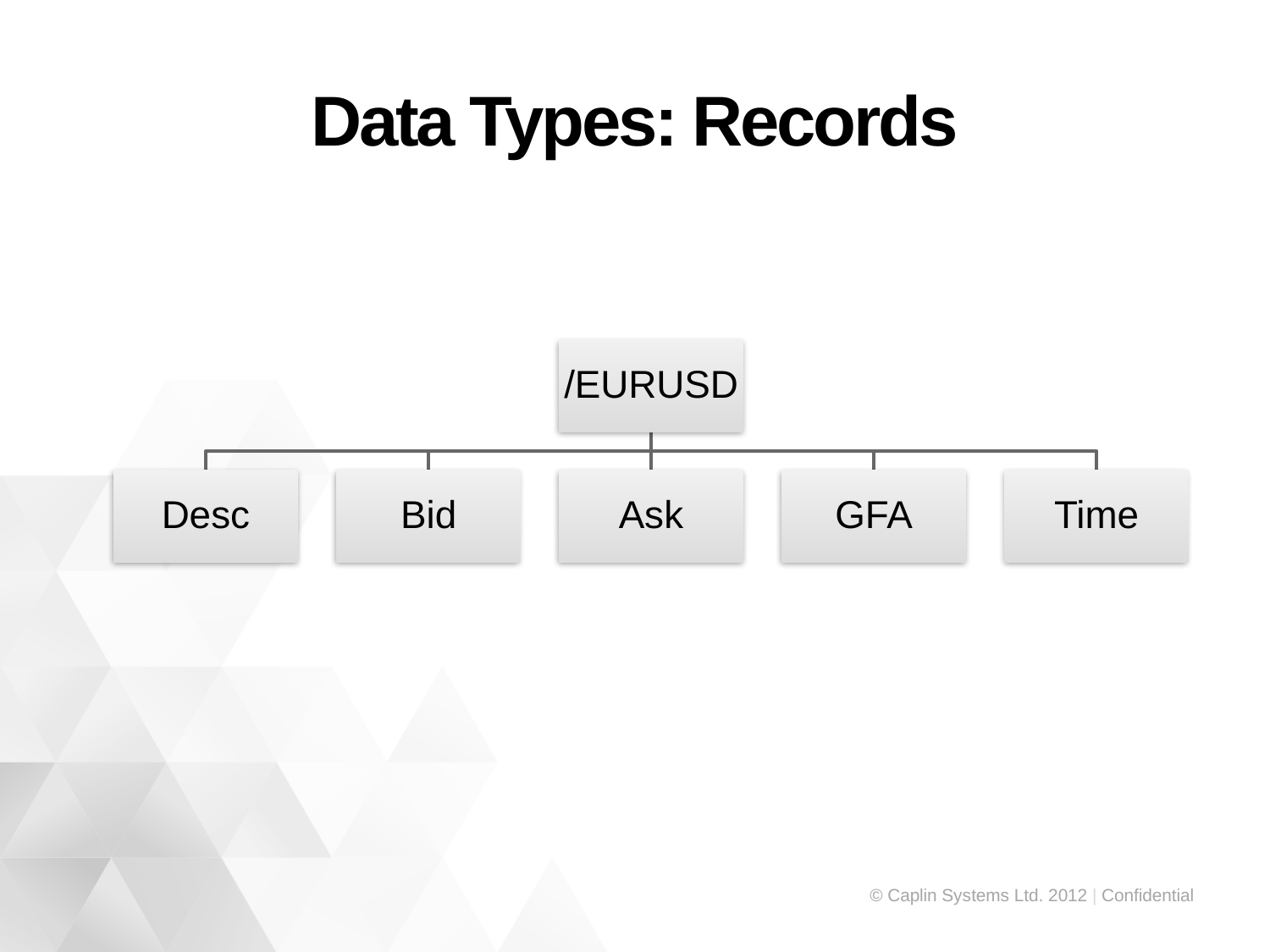

# Data Types: Records
/EURUSD
Desc
Bid
Ask
GFA
Time